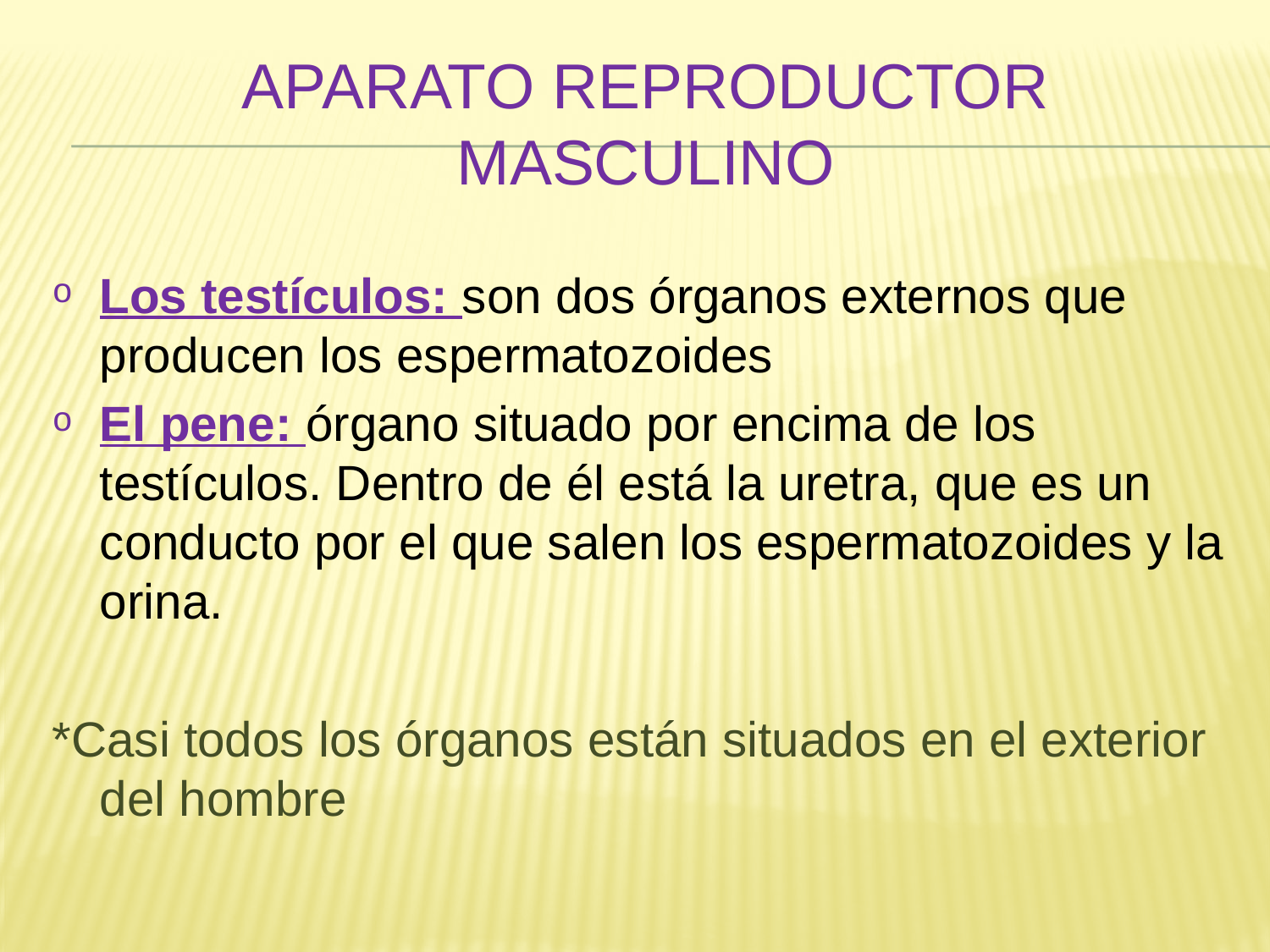

# APARATO REPRODUCTOR MASCULINO
Los testículos: son dos órganos externos que producen los espermatozoides
El pene: órgano situado por encima de los testículos. Dentro de él está la uretra, que es un conducto por el que salen los espermatozoides y la orina.

*Casi todos los órganos están situados en el exterior del hombre